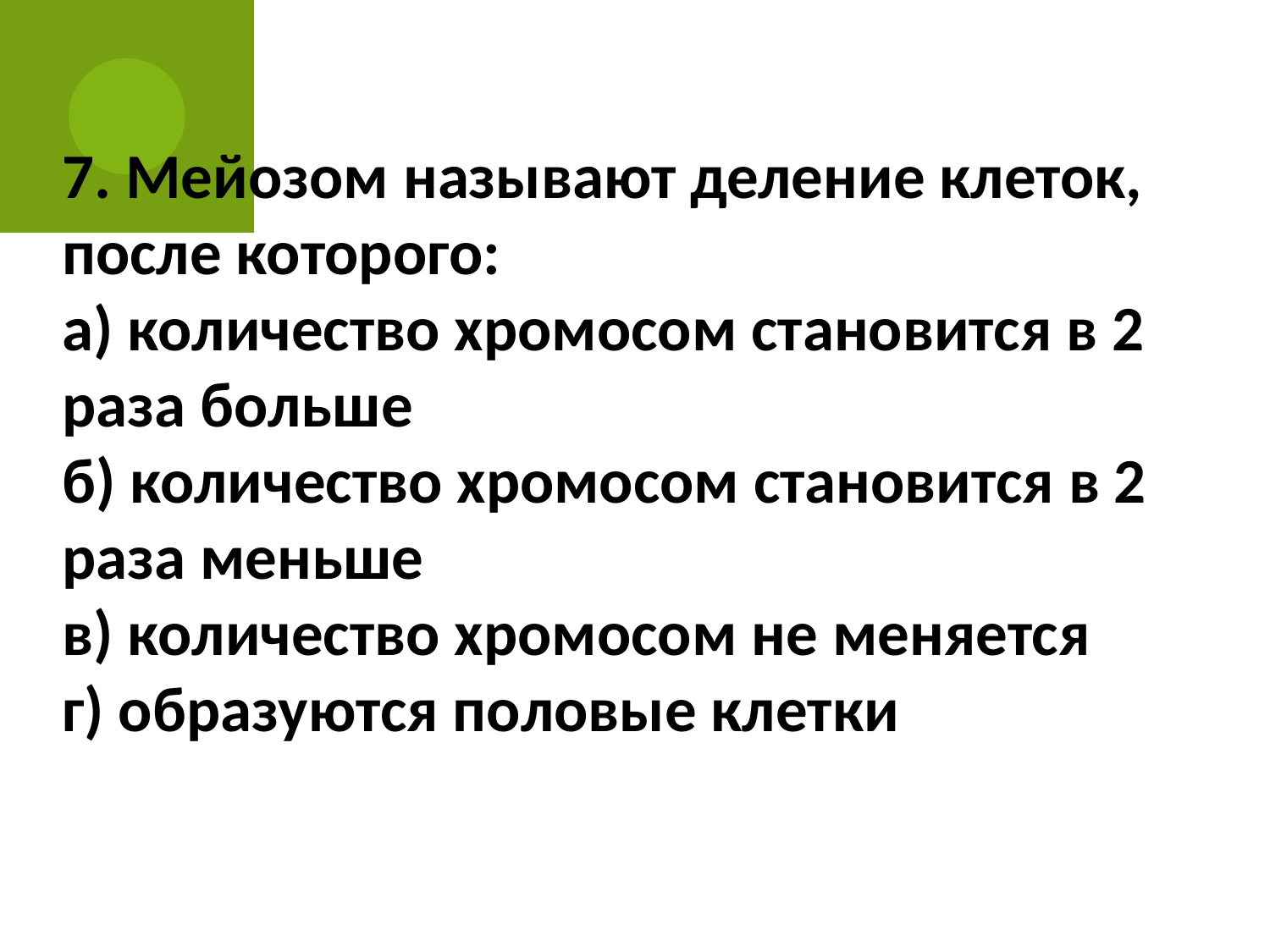

7. Мейозом называют деление клеток, после которого:
а) количество хромосом становится в 2 раза больше
б) количество хромосом становится в 2 раза меньше
в) количество хромосом не меняется
г) образуются половые клетки